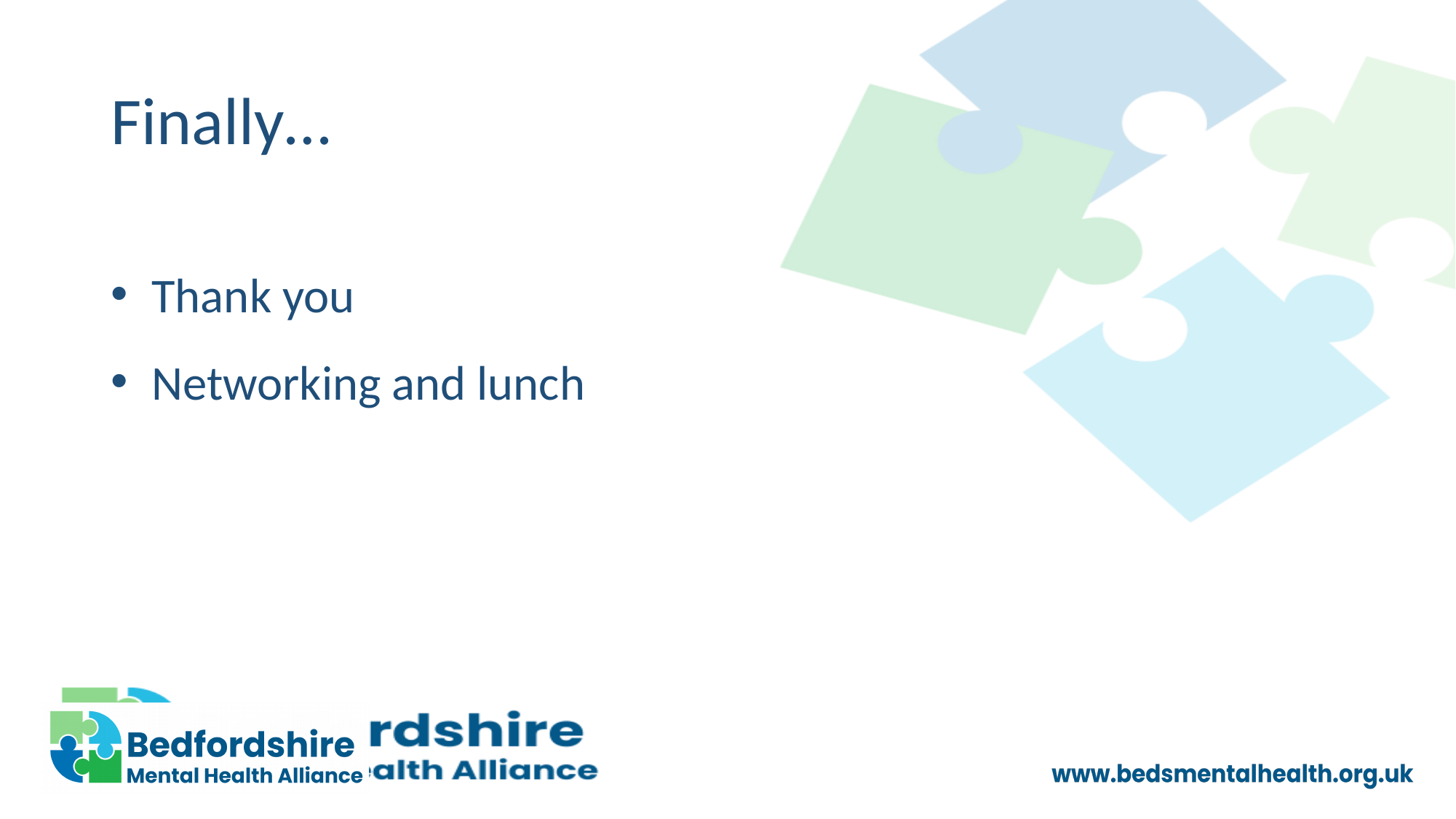

# Finally…
Thank you
Networking and lunch